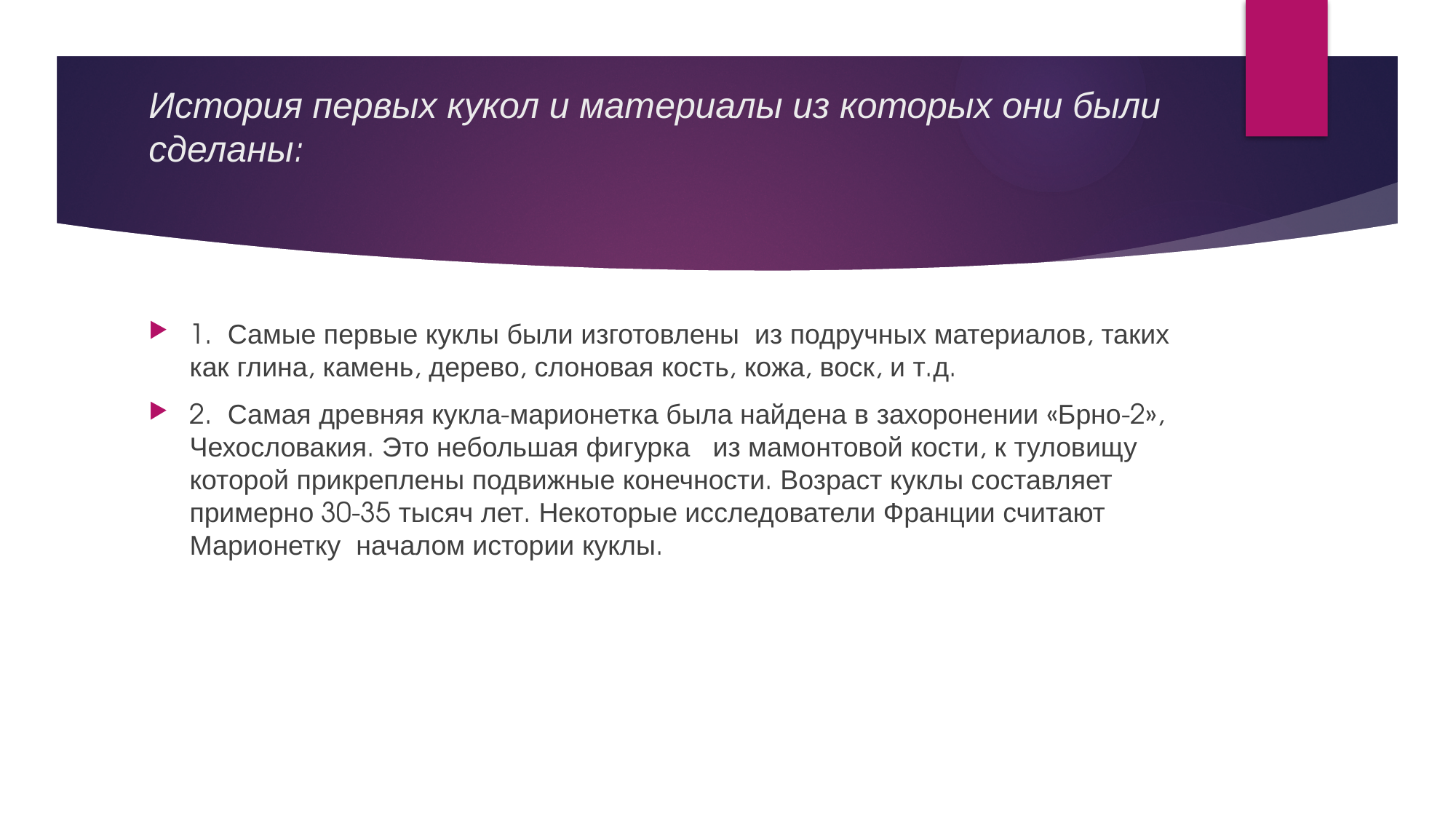

# История первых кукол и материалы из которых они были сделаны:
1.  Самые первые куклы были изготовлены  из подручных материалов, таких как глина, камень, дерево, слоновая кость, кожа, воск, и т.д.
2.  Самая древняя кукла-марионетка была найдена в захоронении «Брно-2», Чехословакия. Это небольшая фигурка   из мамонтовой кости, к туловищу которой прикреплены подвижные конечности. Возраст куклы составляет примерно 30-35 тысяч лет. Некоторые исследователи Франции считают Марионетку  началом истории куклы.